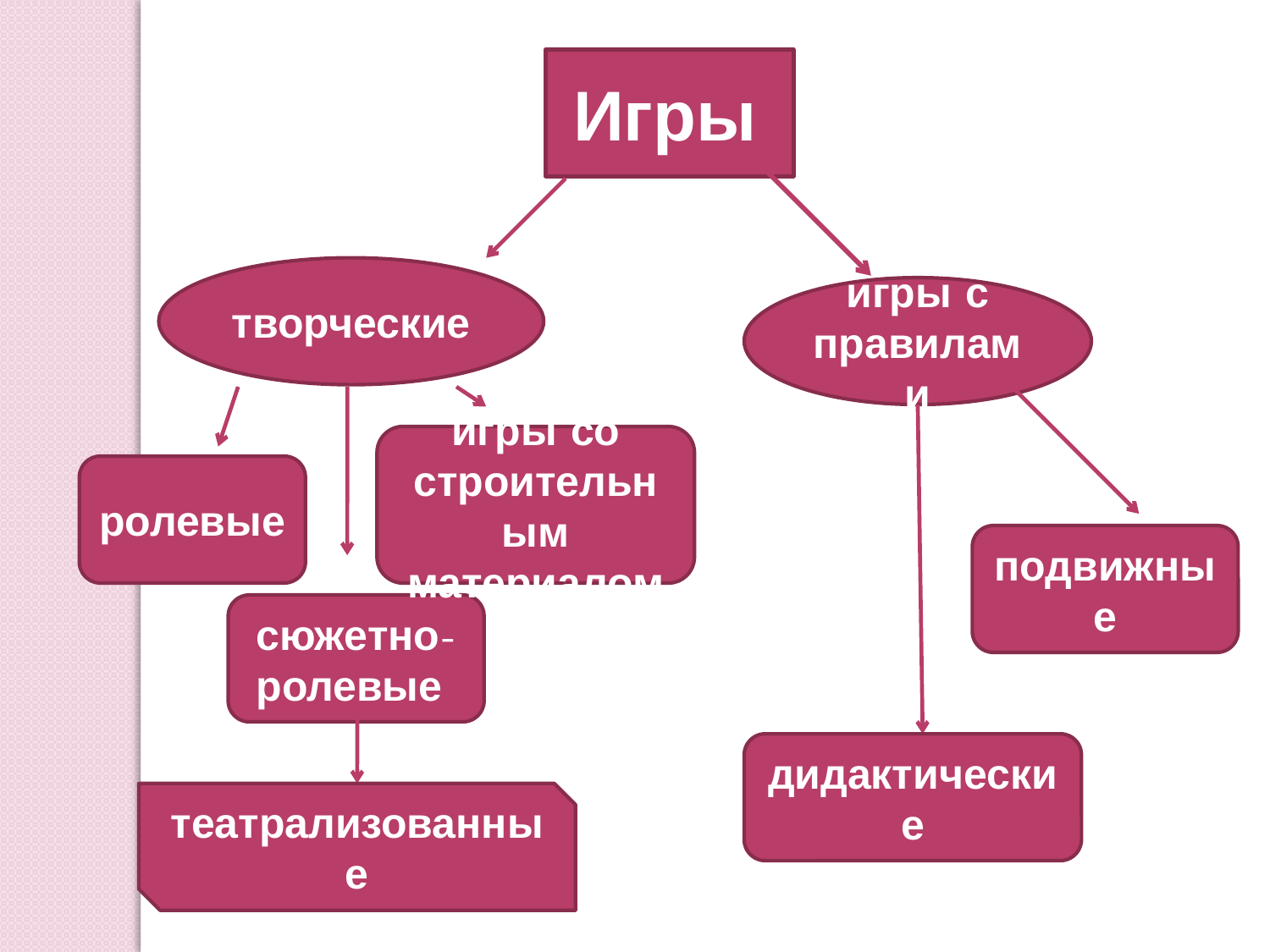

Игры
творческие
игры с правилами
игры со строительным материалом
ролевые
подвижные
сюжетно-ролевые
дидактические
театрализованные